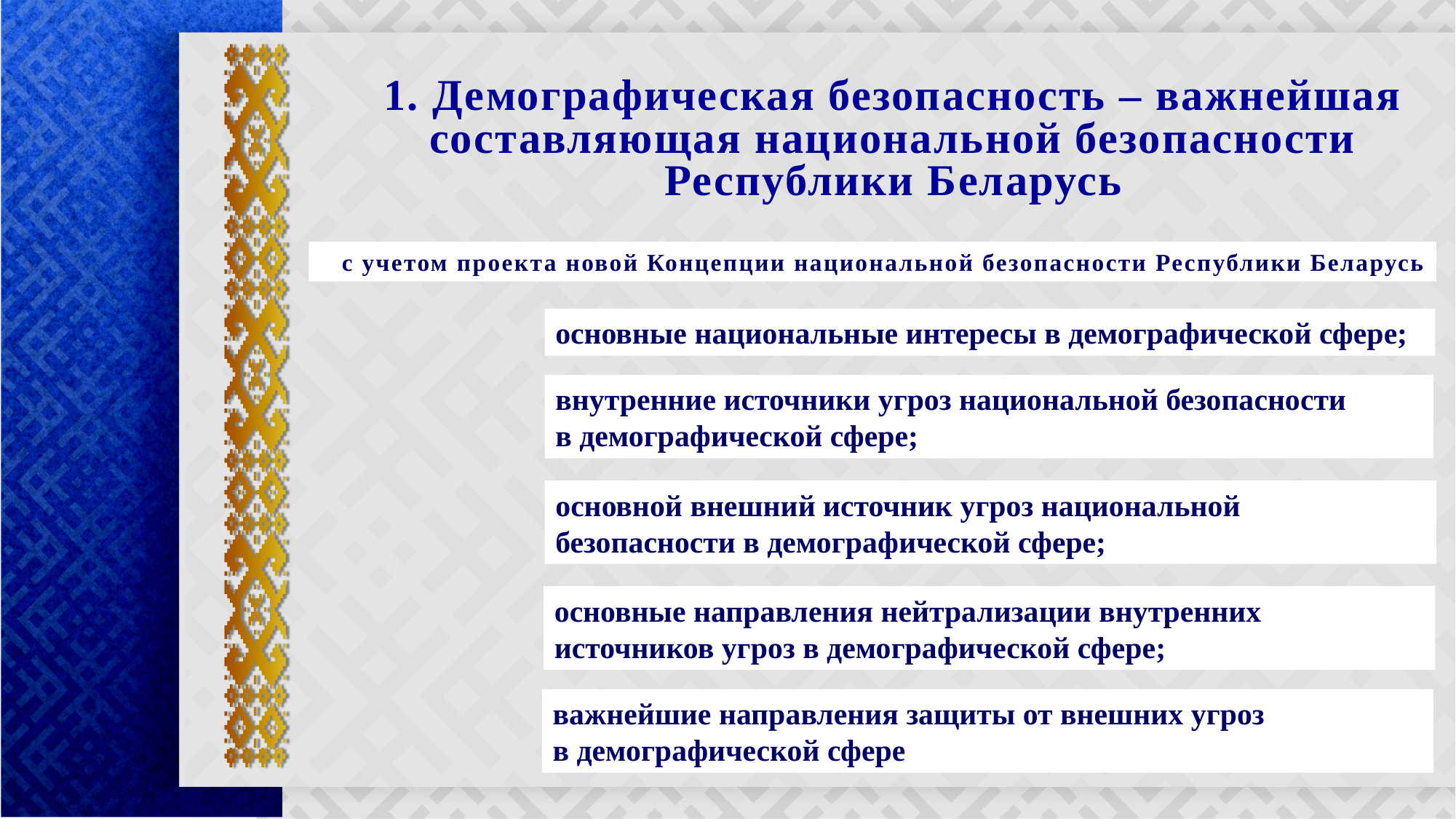

1. Демографическая безопасность – важнейшая составляющая национальной безопасности Республики Беларусь

с учетом проекта новой Концепции национальной безопасности Республики Беларусь
основные национальные интересы в демографической сфере;
внутренние источники угроз национальной безопасности
в демографической сфере;
основной внешний источник угроз национальной безопасности в демографической сфере;
основные направления нейтрализации внутренних источников угроз в демографической сфере;
важнейшие направления защиты от внешних угроз
в демографической сфере